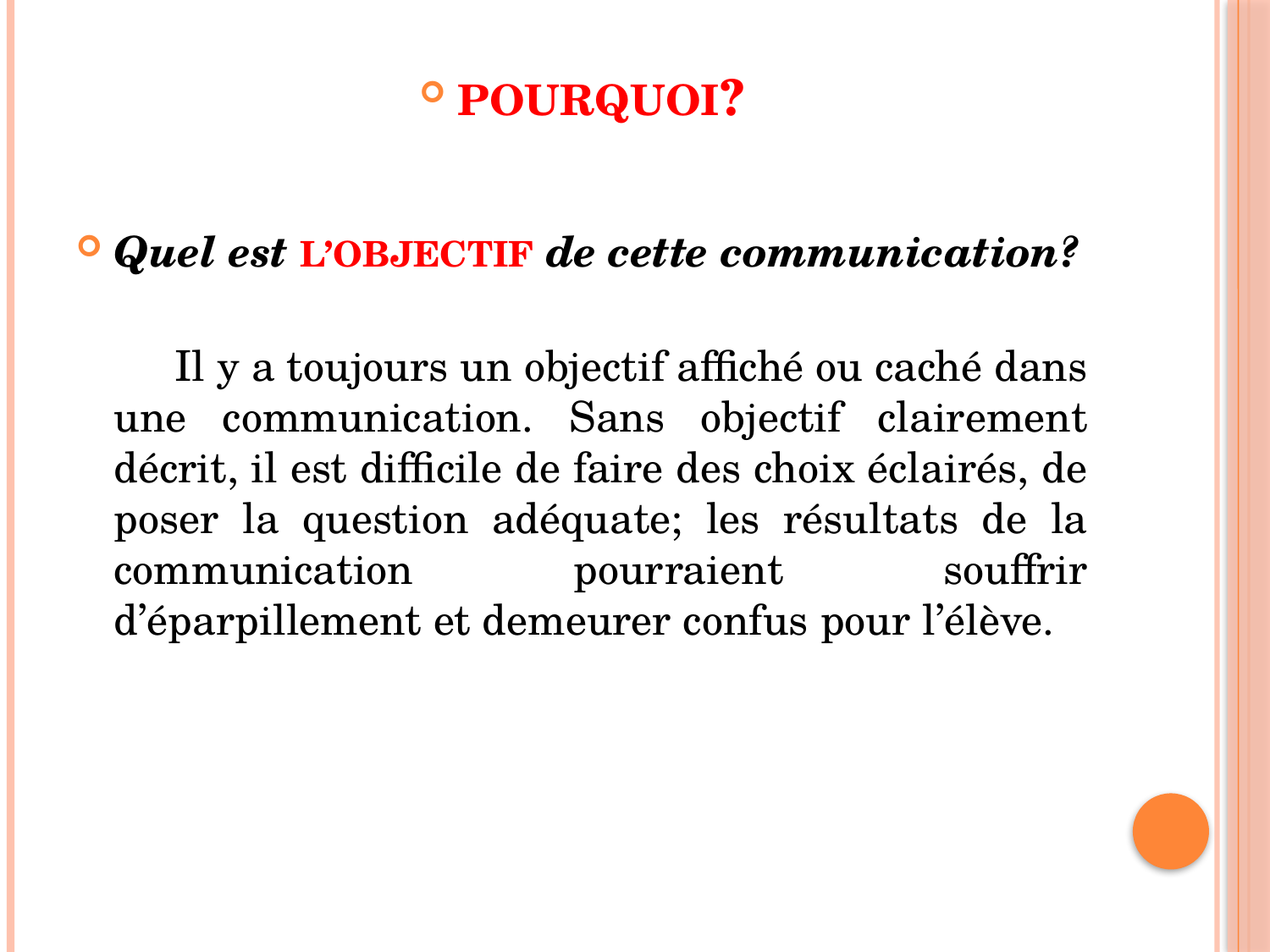

POURQUOI?

Quel est L’OBJECTIF de cette communication?

          Il y a toujours un objectif affiché ou caché dans une communication. Sans objectif clairement décrit, il est difficile de faire des choix éclairés, de poser la question adéquate; les résultats de la communication pourraient souffrir d’éparpillement et demeurer confus pour l’élève.